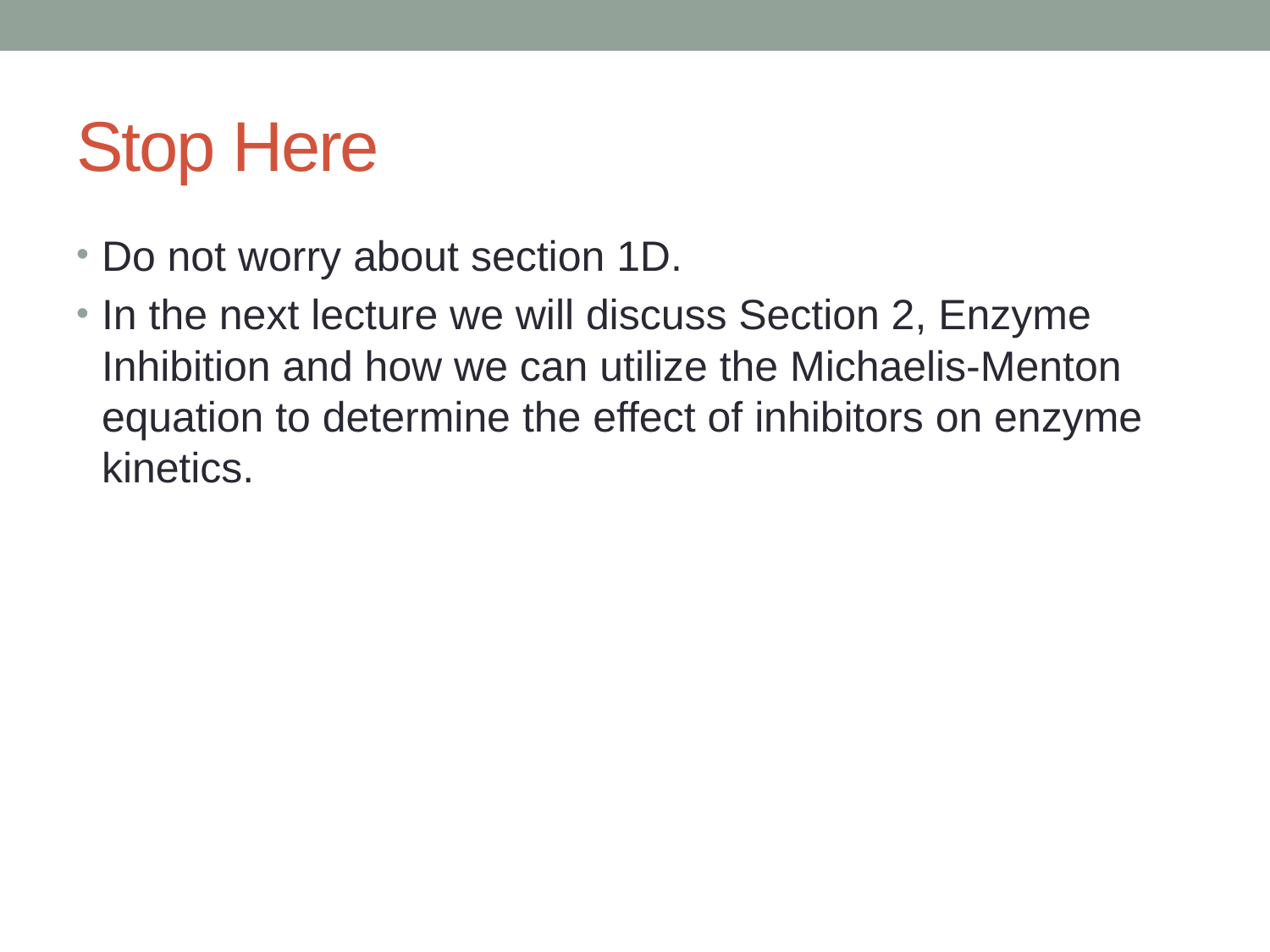

# Stop Here
Do not worry about section 1D.
In the next lecture we will discuss Section 2, Enzyme Inhibition and how we can utilize the Michaelis-Menton equation to determine the effect of inhibitors on enzyme kinetics.